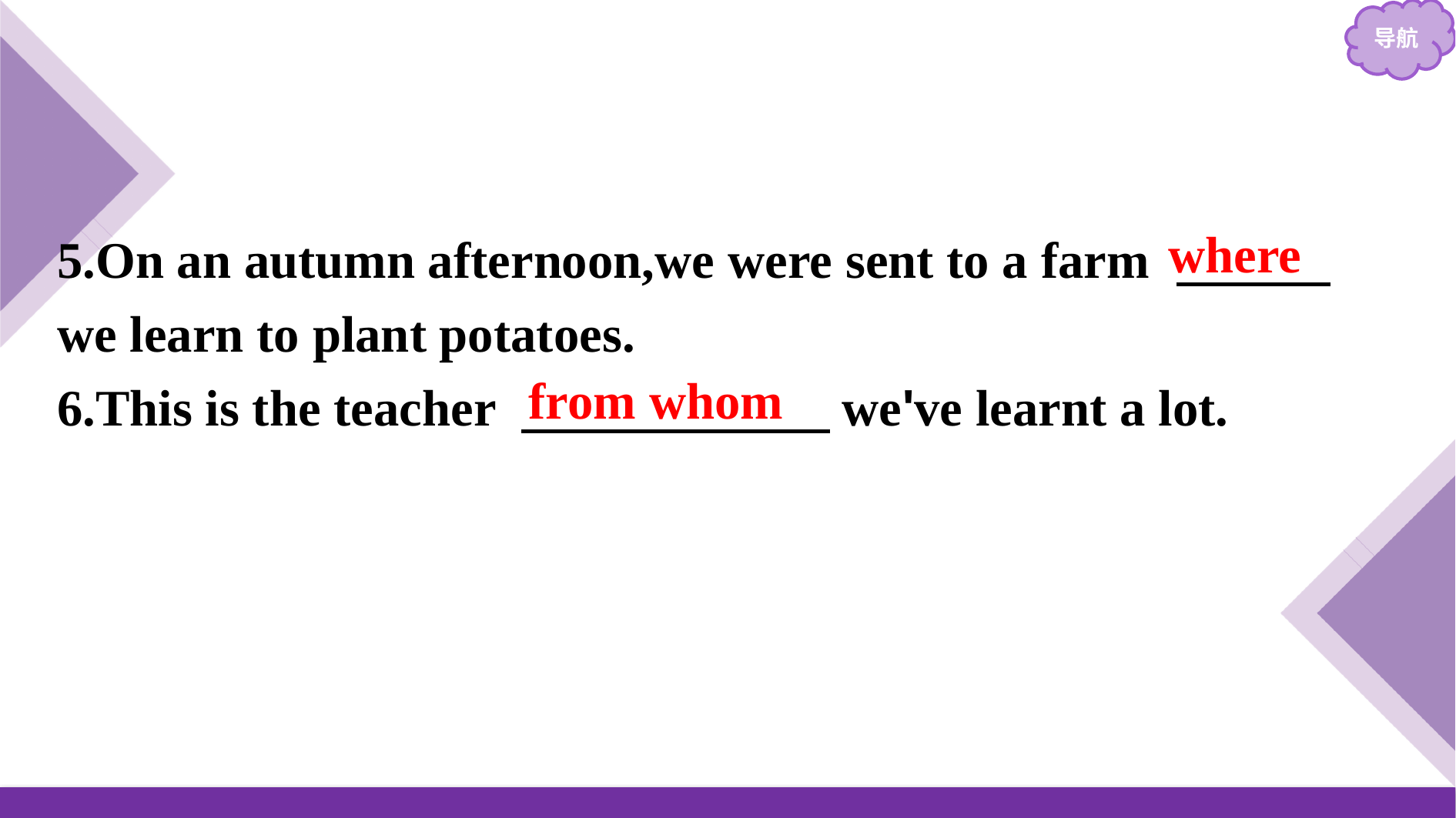

5.On an autumn afternoon,we were sent to a farm 　　　we learn to plant potatoes.
6.This is the teacher 　　　　　　we've learnt a lot.
where
from whom